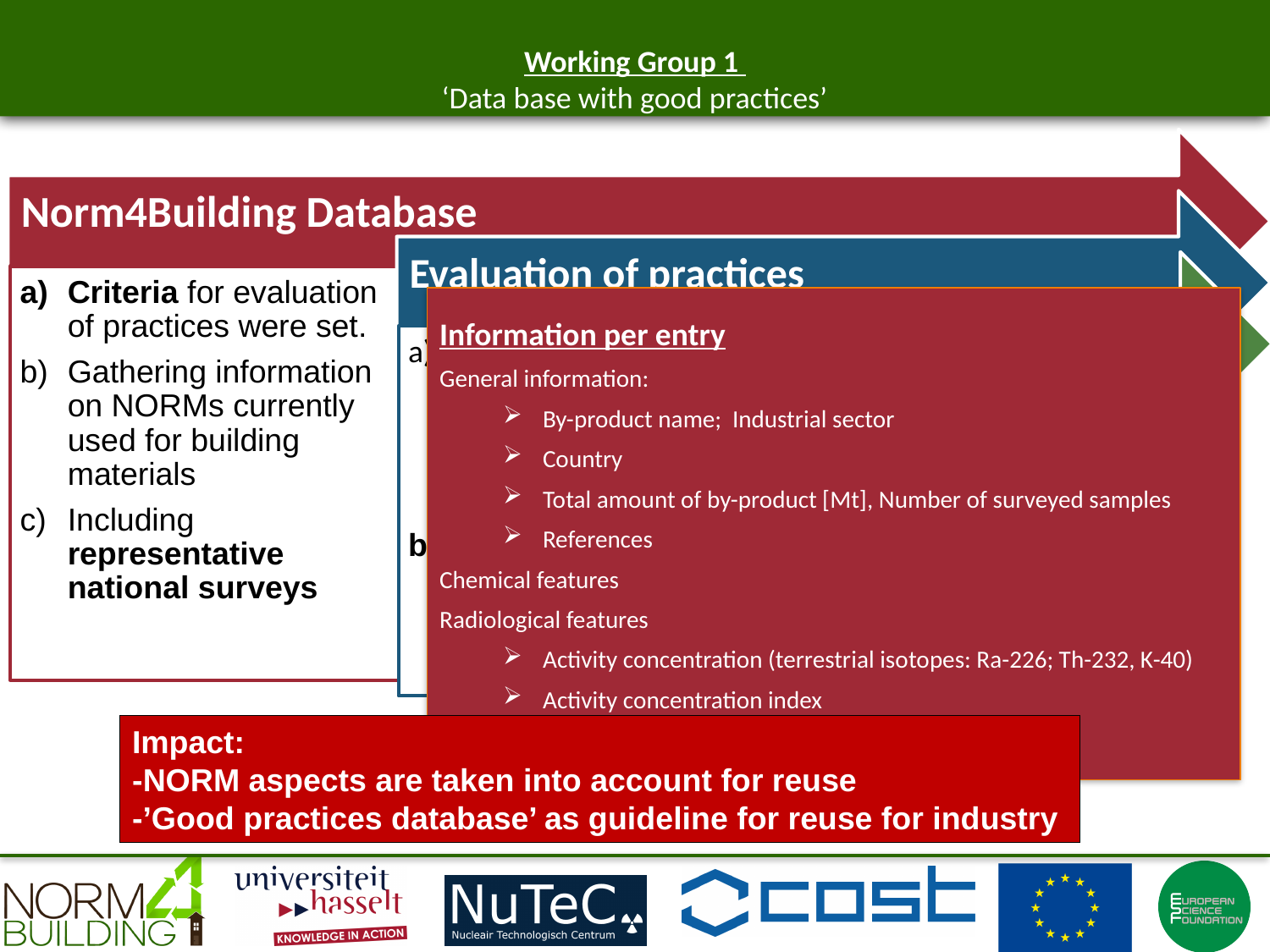

# Working Group 1 ‘Data base with good practices’
Norm4Building Database

Evaluation of practices
Output
Criteria for evaluation of practices were set.
Gathering information on NORMs currently used for building materials
Including representative national surveys

Information per entry
General information:
By-product name;  Industrial sector
Country
Total amount of by-product [Mt], Number of surveyed samples
References
Chemical features
Radiological features
Activity concentration (terrestrial isotopes: Ra-226; Th-232, K-40)
Activity concentration index
Emanation and exhalation features
Collaboration with  industry to evaluate the application in building materials (WG 2)

Cost-benefit and SWOT analysis

Updating ‘Activity Concentration Index’ database
Update information for the European Waste Catalogue
Dissemination plan
Impact:
-NORM aspects are taken into account for reuse
-’Good practices database’ as guideline for reuse for industry